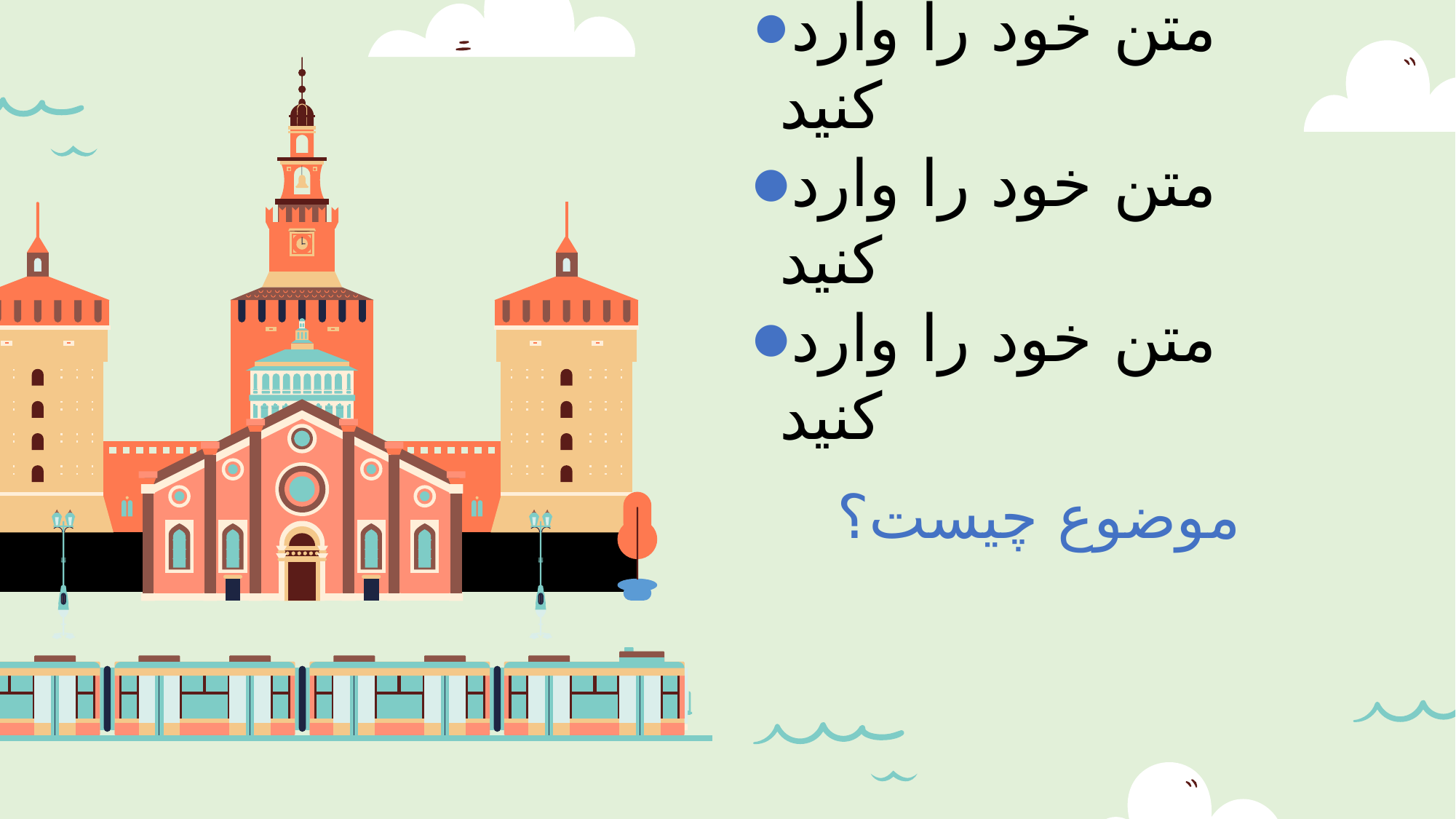

متن خود را وارد کنید
متن خود را وارد کنید
متن خود را وارد کنید
# موضوع چیست؟